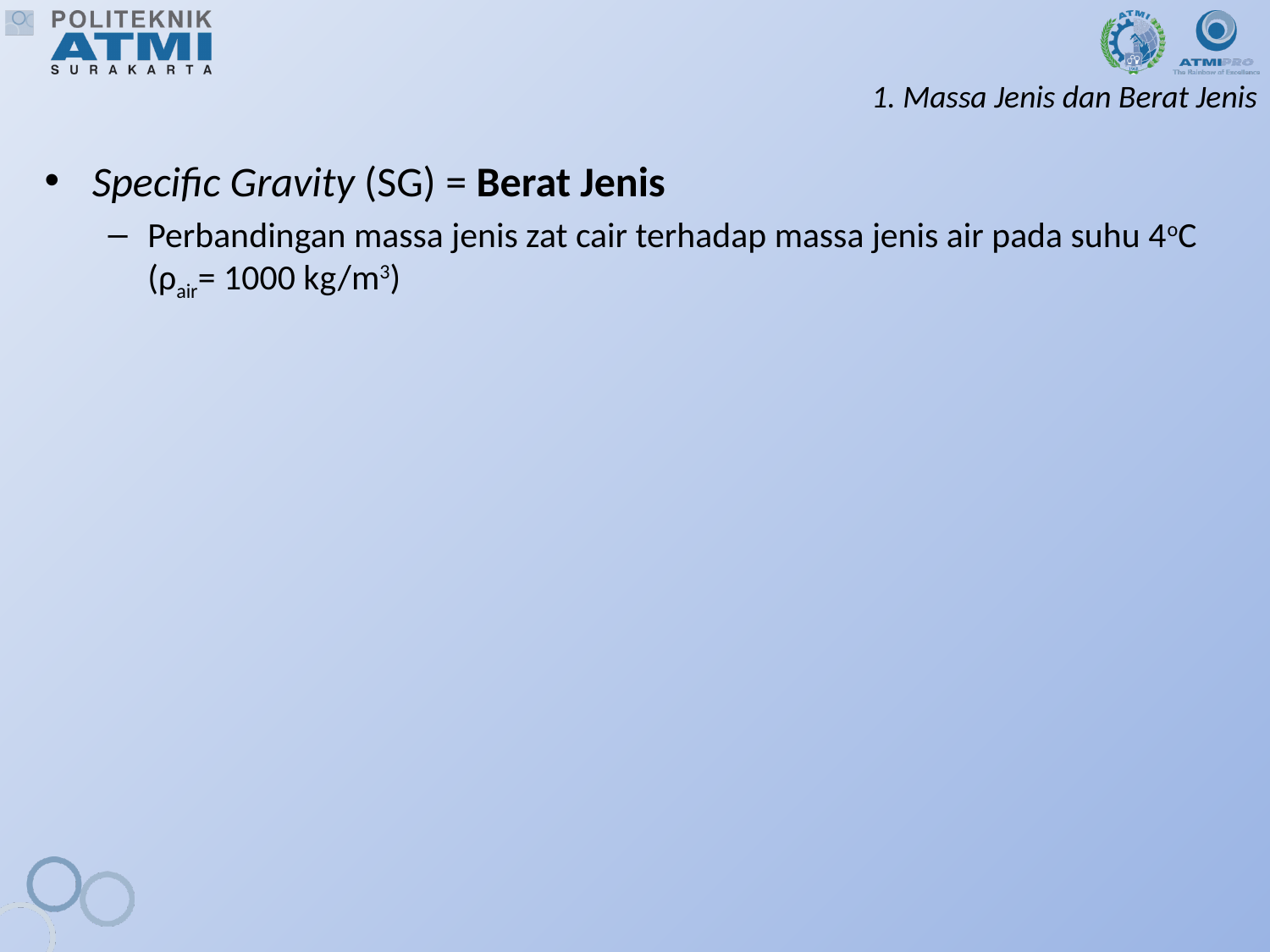

# 1. Massa Jenis dan Berat Jenis
Specific Gravity (SG) = Berat Jenis
Perbandingan massa jenis zat cair terhadap massa jenis air pada suhu 4oC (ρair= 1000 kg/m3)